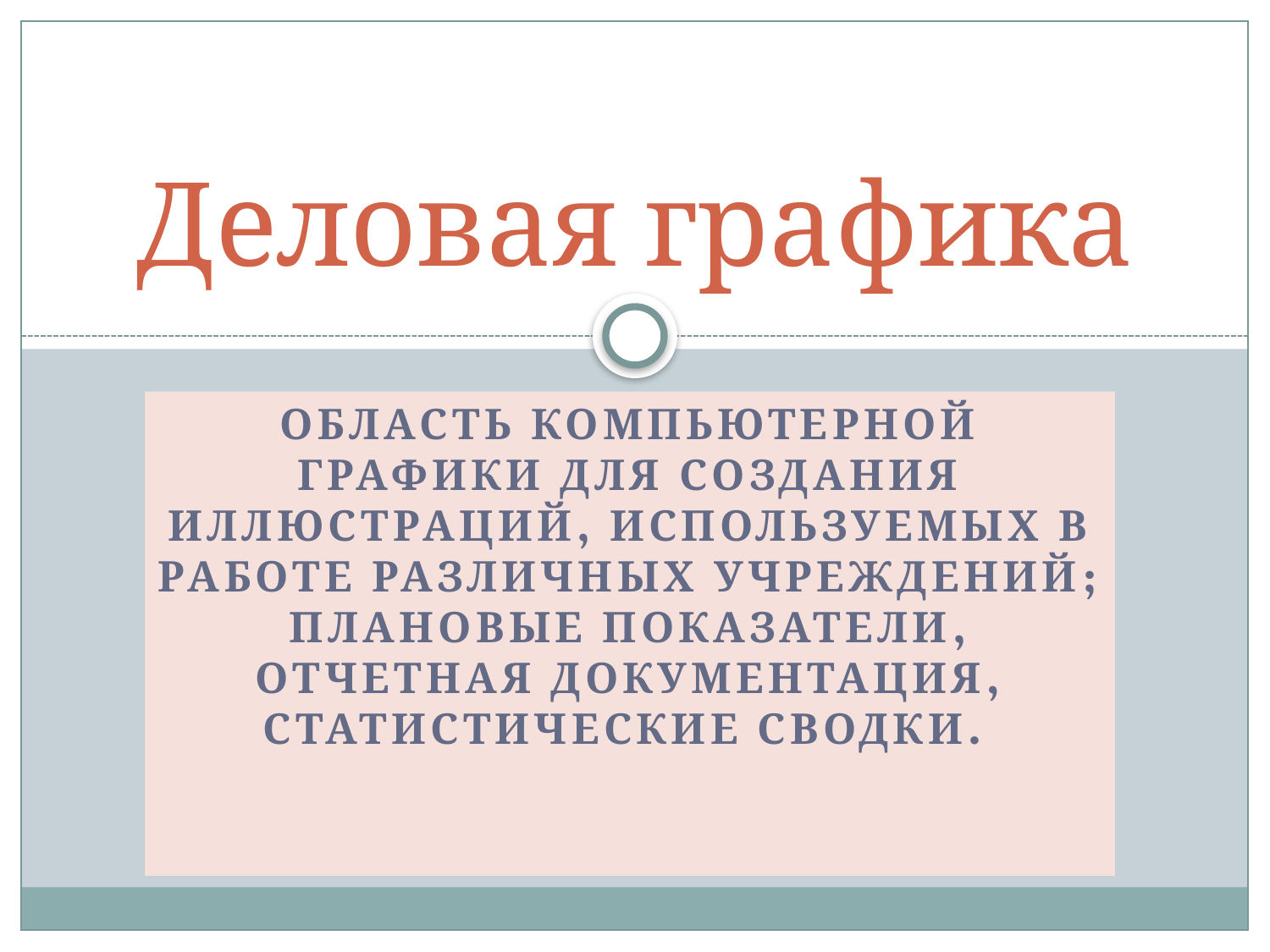

# Деловая графика
Область компьютерной графики для создания иллюстраций, используемых в работе различных учреждений; Плановые показатели, отчетная документация, статистические сводки.